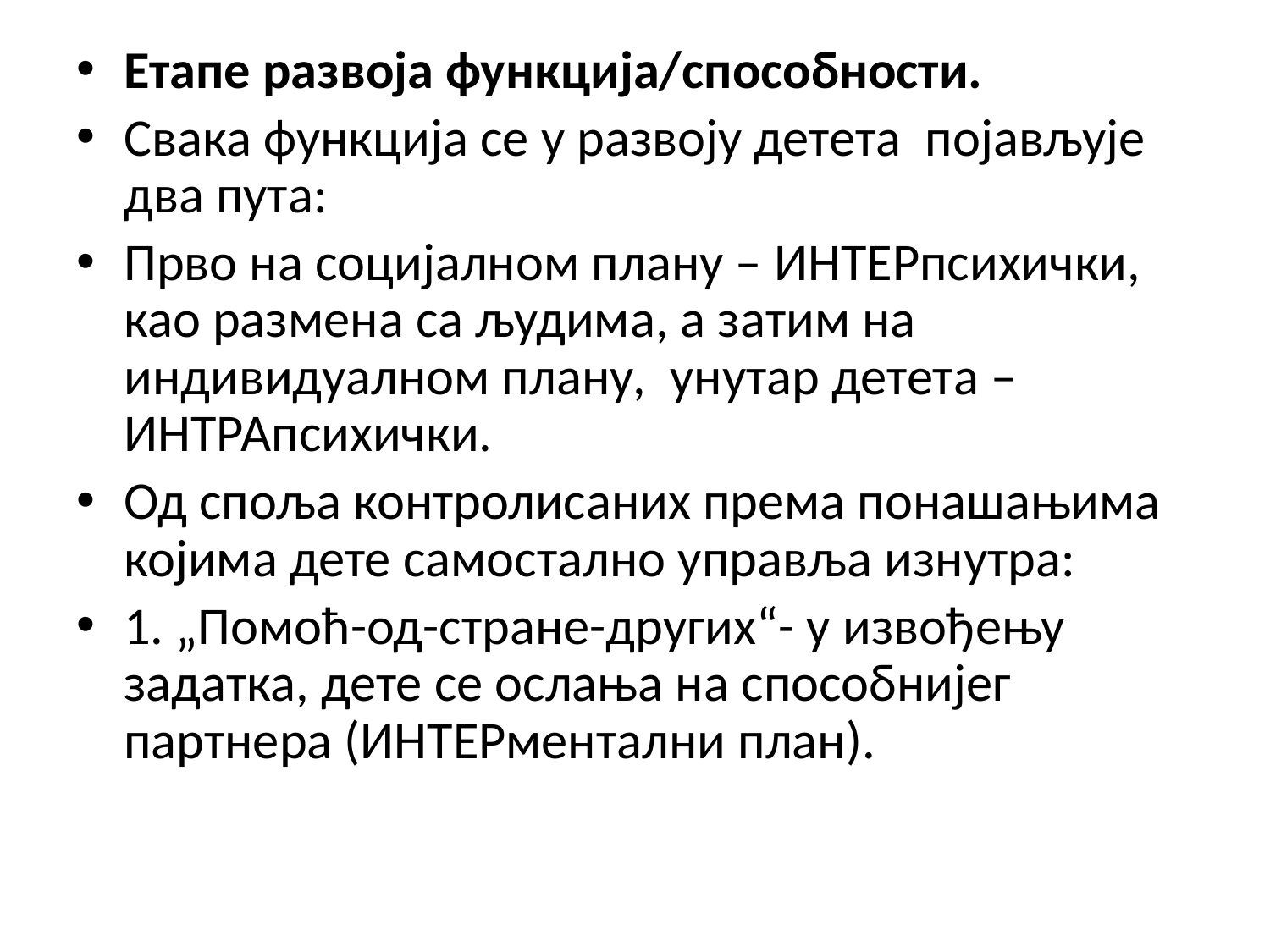

Етапе развоја функција/способности.
Свака функција се у развоју детета  појављује два пута:
Прво на социјалном плану – ИНТЕРпсихички,  као размена са људима, a затим на индивидуалном плану,  унутар детета – ИНТРАпсихички.
Од споља контролисаних према понашањима
којима дете самостално управља изнутра:
1. „Помоћ-од-стране-других“- у извођењу задатка, дете се ослања на способнијег партнера (ИНТЕРментални план).